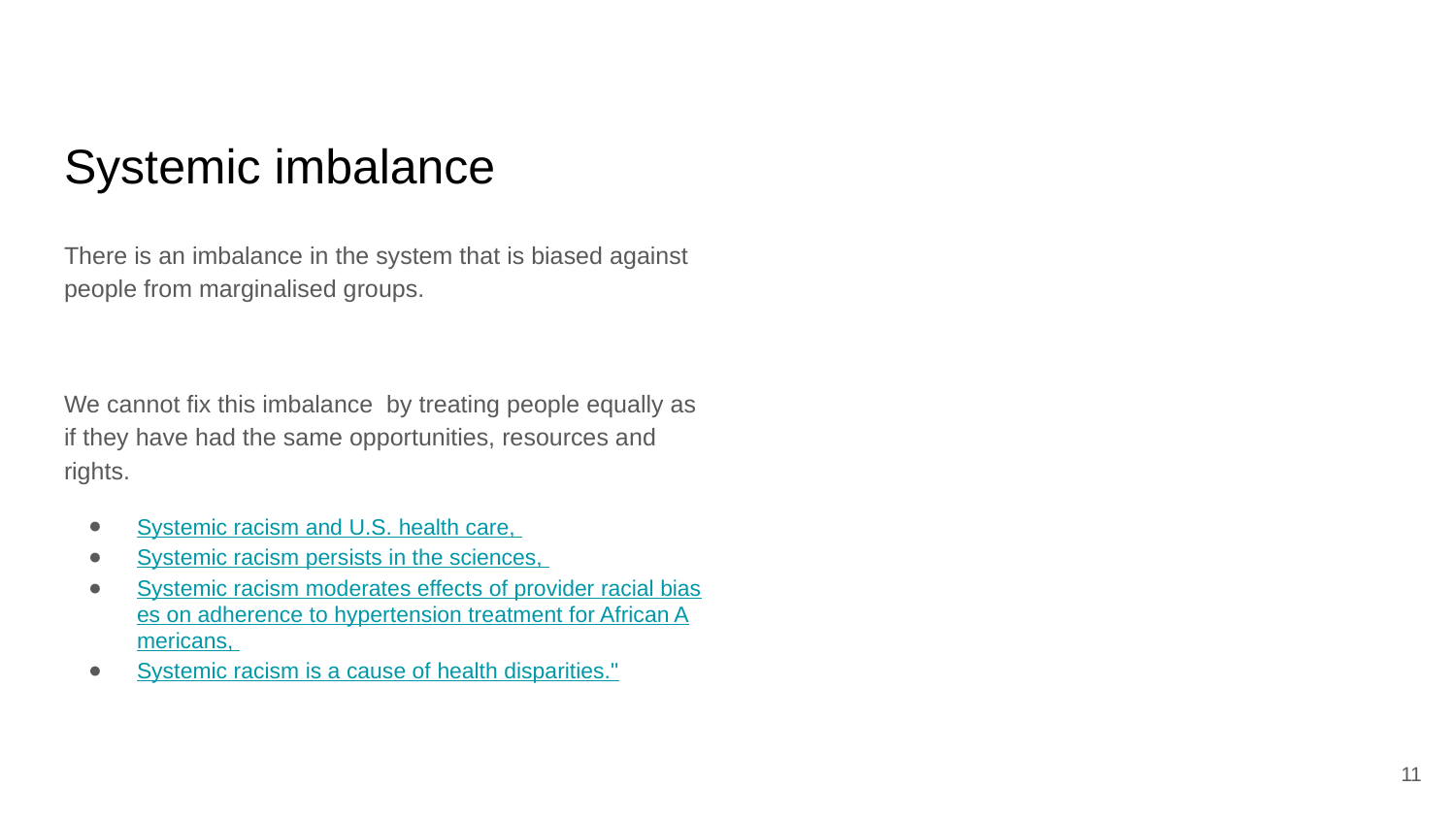

# Systemic imbalance
There is an imbalance in the system that is biased against people from marginalised groups.

We cannot fix this imbalance  by treating people equally as if they have had the same opportunities, resources and rights.
Systemic racism and U.S. health care,
Systemic racism persists in the sciences,
Systemic racism moderates effects of provider racial biases on adherence to hypertension treatment for African Americans,
Systemic racism is a cause of health disparities."
11